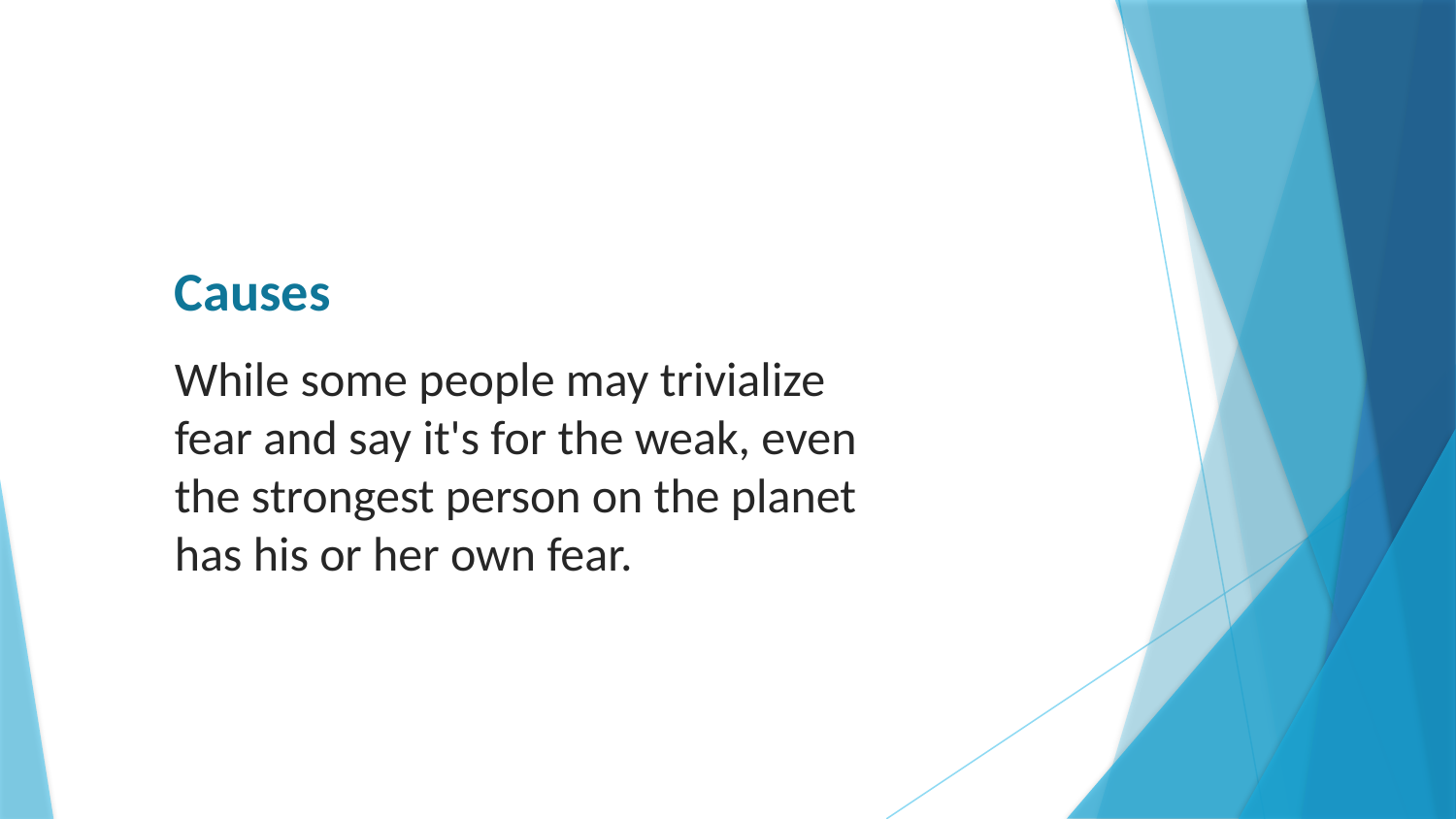

# Causes
While some people may trivialize fear and say it's for the weak, even the strongest person on the planet has his or her own fear.